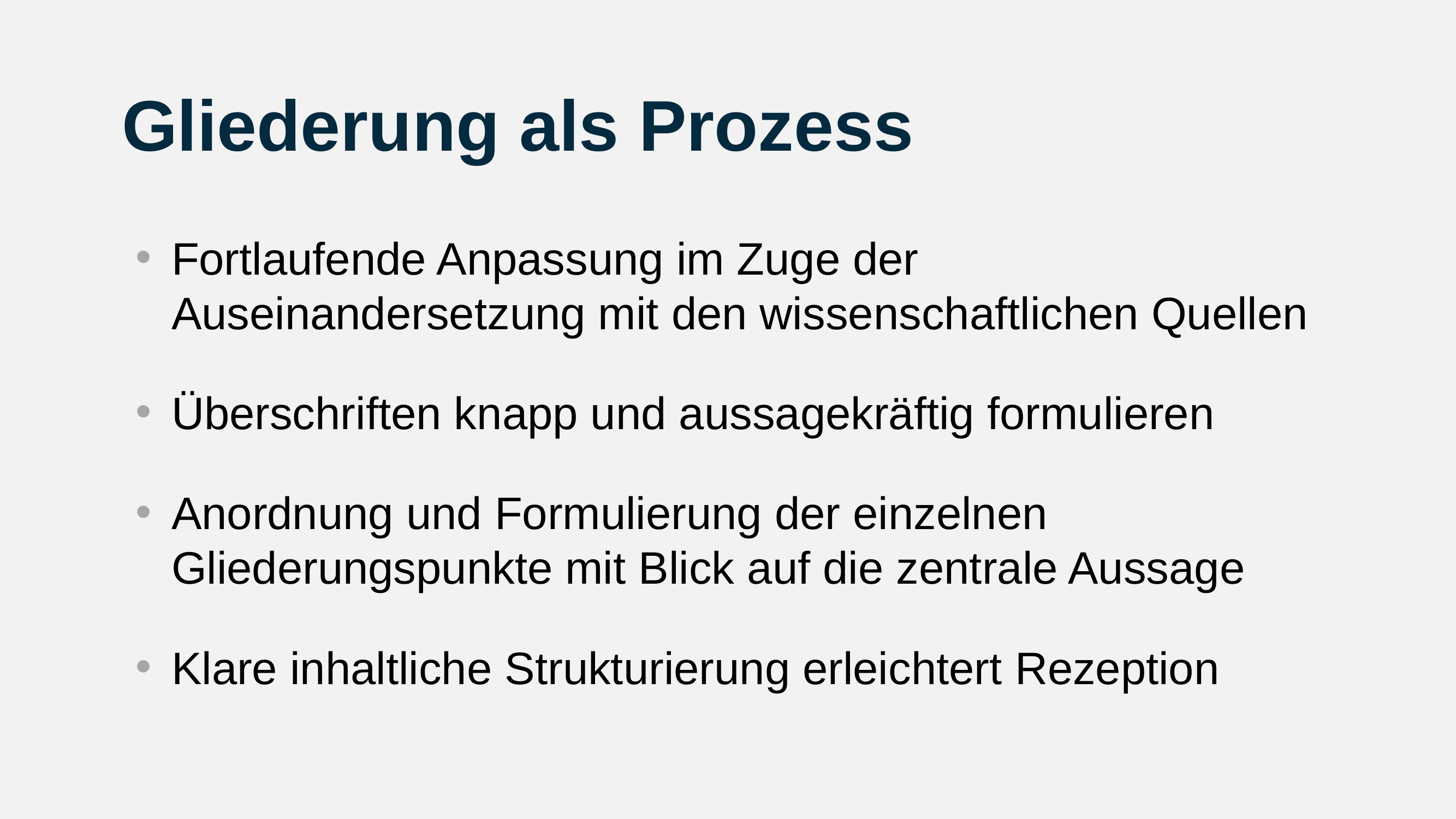

# Gliederung als Prozess
Fortlaufende Anpassung im Zuge der Auseinandersetzung mit den wissenschaftlichen Quellen
Überschriften knapp und aussagekräftig formulieren
Anordnung und Formulierung der einzelnen Gliederungspunkte mit Blick auf die zentrale Aussage
Klare inhaltliche Strukturierung erleichtert Rezeption